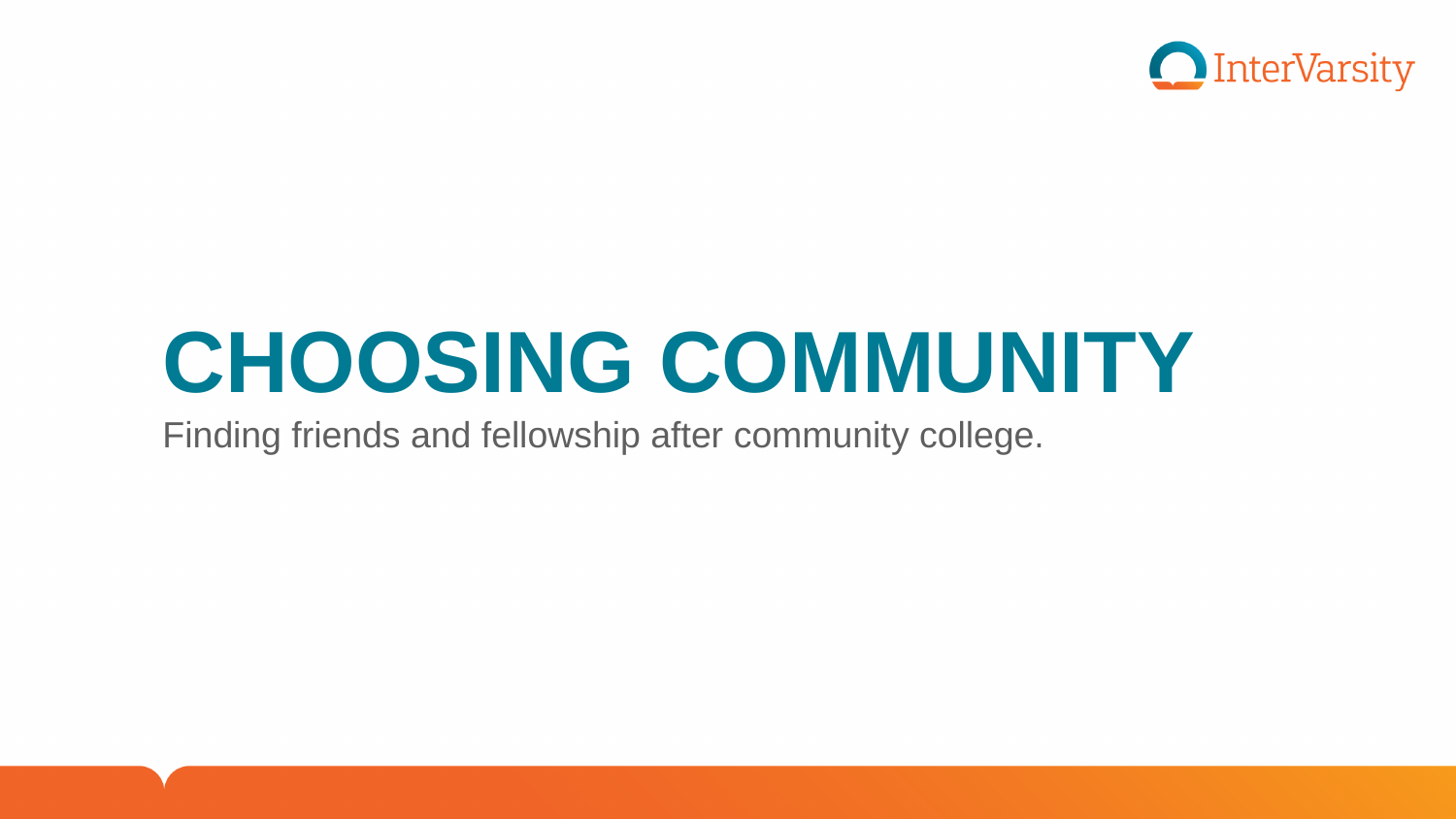

# CHOOSING COMMUNITY
Finding friends and fellowship after community college.